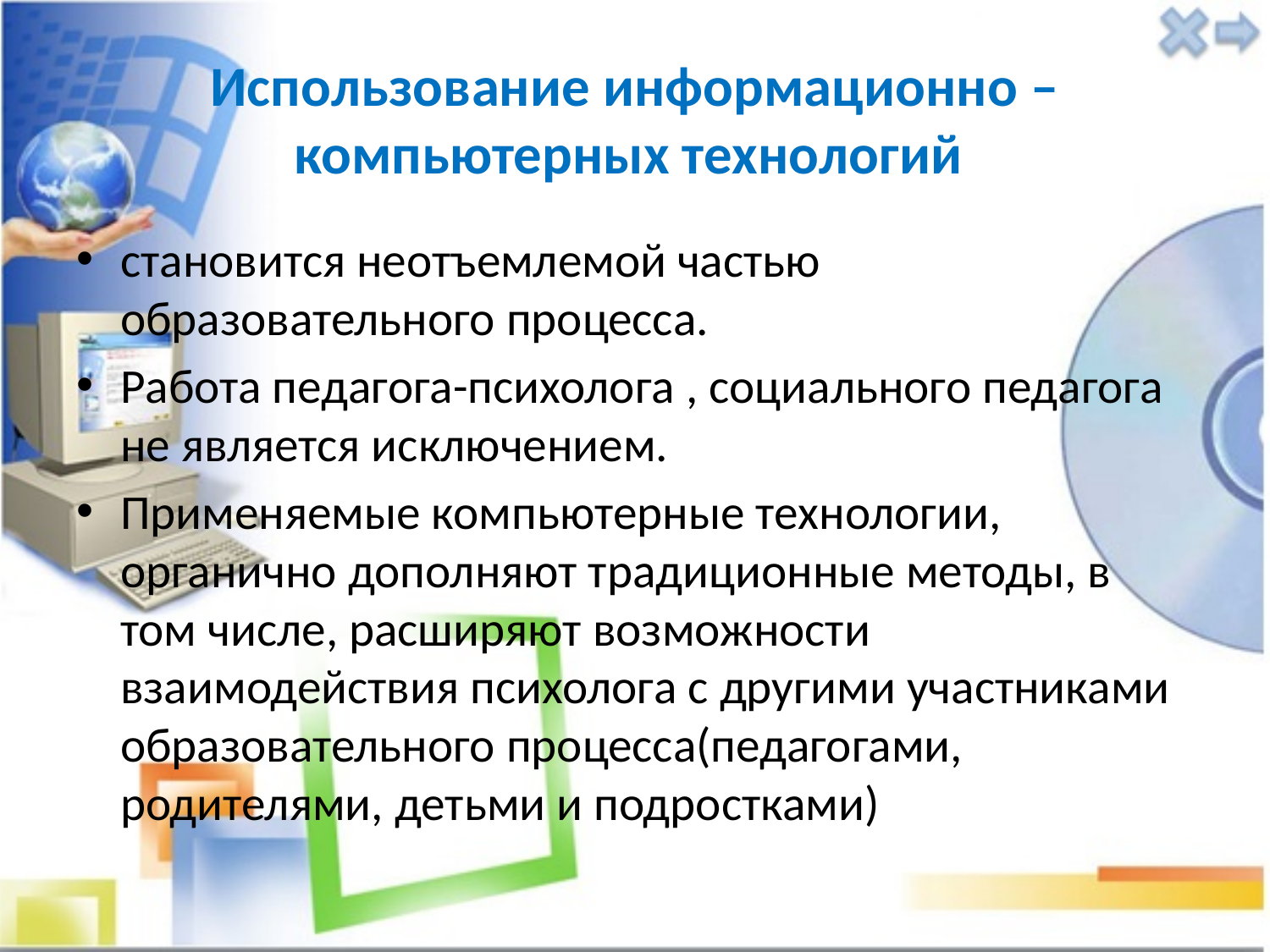

# Использование информационно – компьютерных технологий
становится неотъемлемой частью образовательного процесса.
Работа педагога-психолога , социального педагога не является исключением.
Применяемые компьютерные технологии, органично дополняют традиционные методы, в том числе, расширяют возможности взаимодействия психолога с другими участниками образовательного процесса(педагогами, родителями, детьми и подростками)